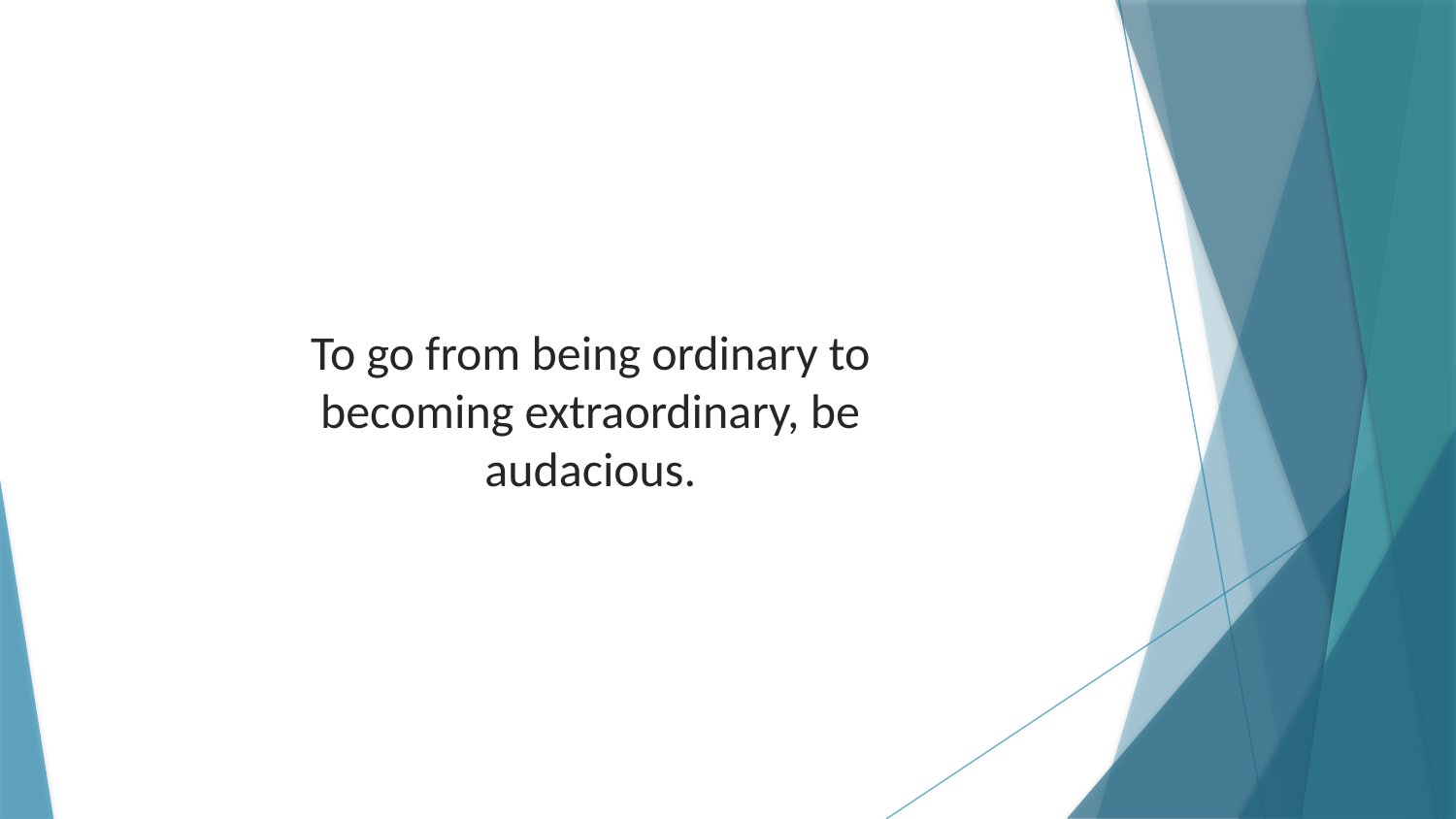

To go from being ordinary to becoming extraordinary, be audacious.